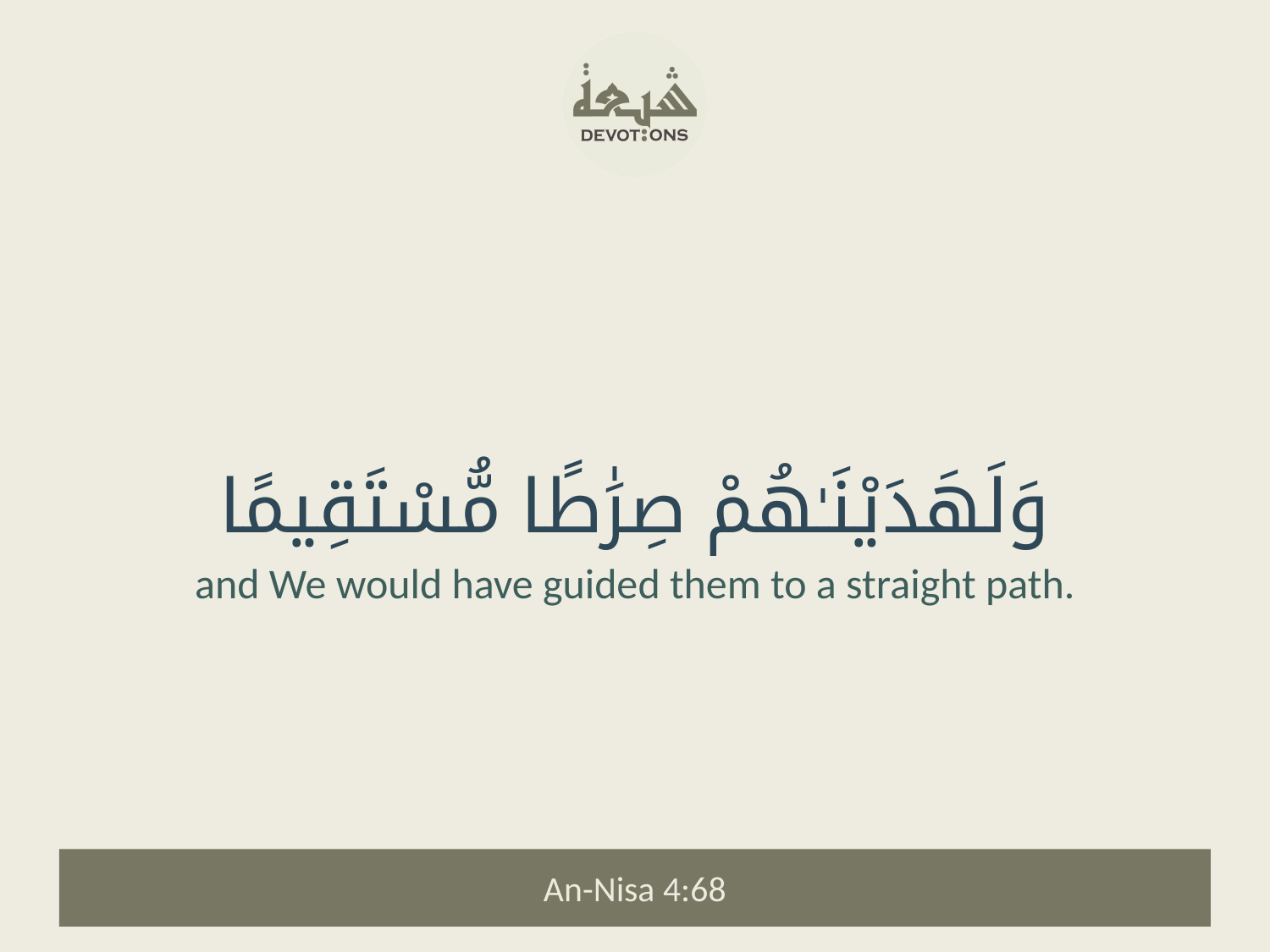

وَلَهَدَيْنَـٰهُمْ صِرَٰطًا مُّسْتَقِيمًا
and We would have guided them to a straight path.
An-Nisa 4:68